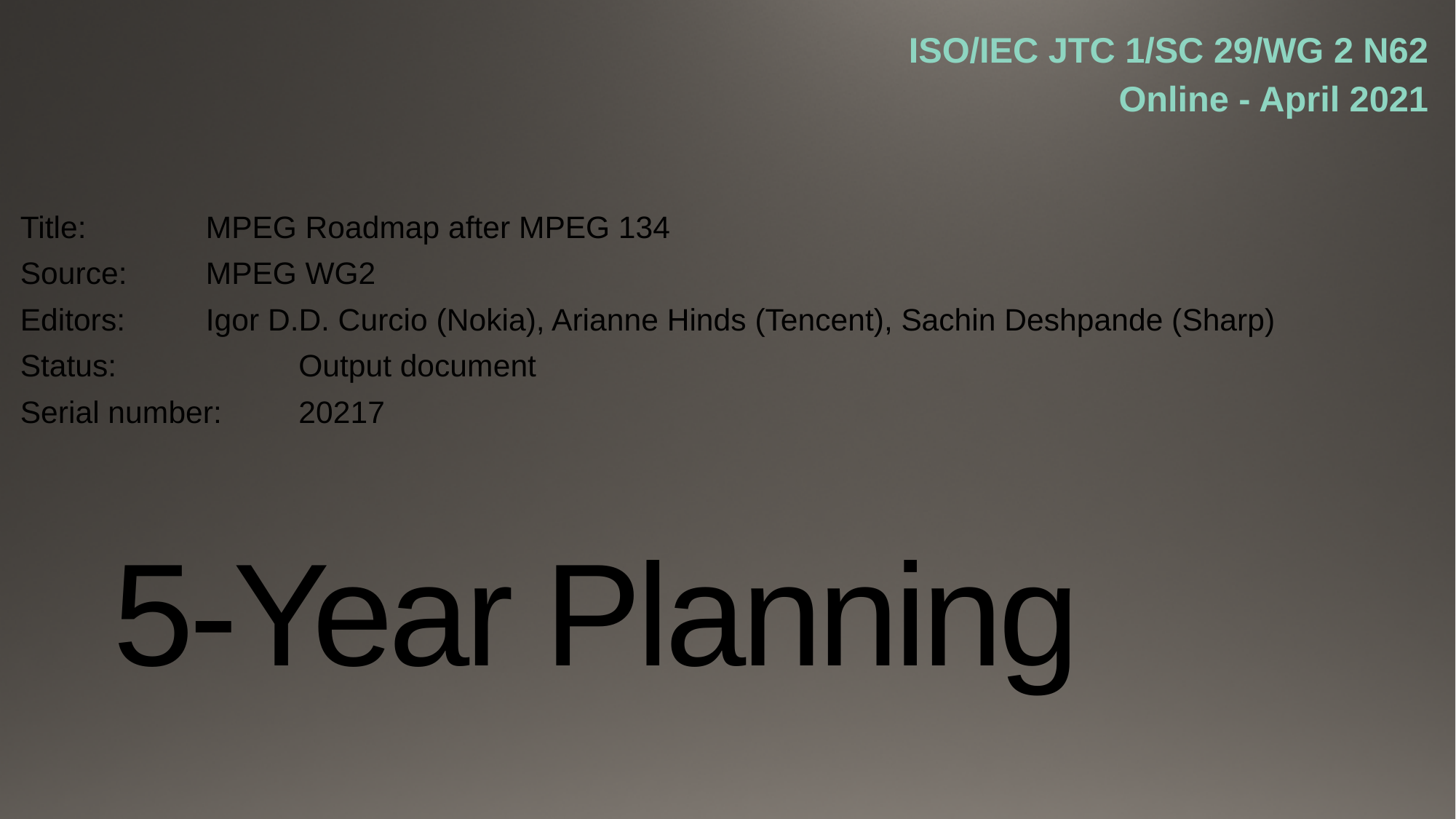

ISO/IEC JTC 1/SC 29/WG 2 N62
Online - April 2021
Title:		MPEG Roadmap after MPEG 134
Source: 	MPEG WG2
Editors: 	Igor D.D. Curcio (Nokia), Arianne Hinds (Tencent), Sachin Deshpande (Sharp)
Status: 		Output document
Serial number:	20217
# 5-Year Planning